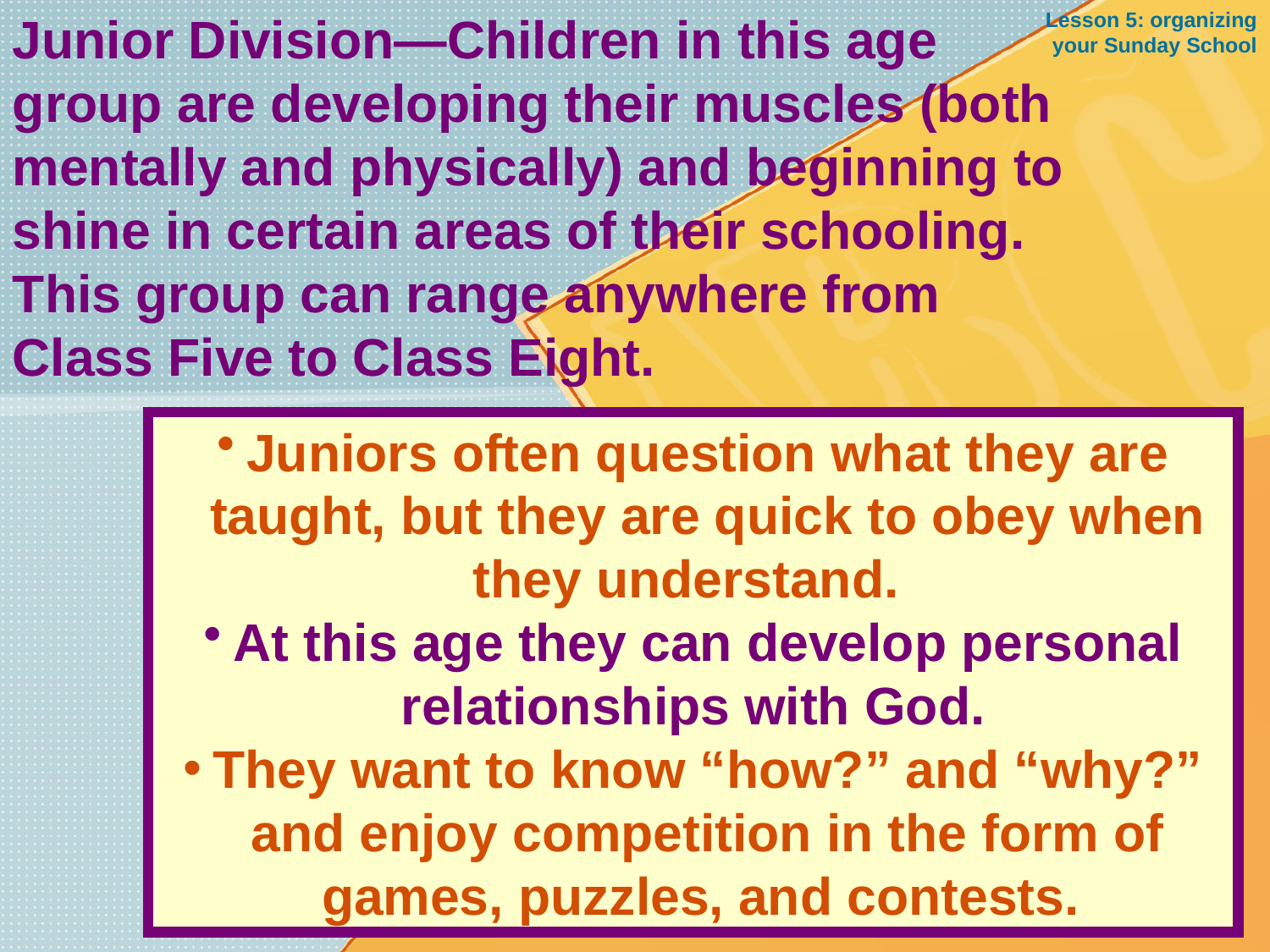

Junior Division—Children in this age group are developing their muscles (both mentally and physically) and beginning to shine in certain areas of their schooling.  This group can range anywhere from Class Five to Class Eight.
Lesson 5: organizing your Sunday School
Juniors often question what they are taught, but they are quick to obey when they understand.
At this age they can develop personal relationships with God.
They want to know “how?” and “why?” and enjoy competition in the form of games, puzzles, and contests.